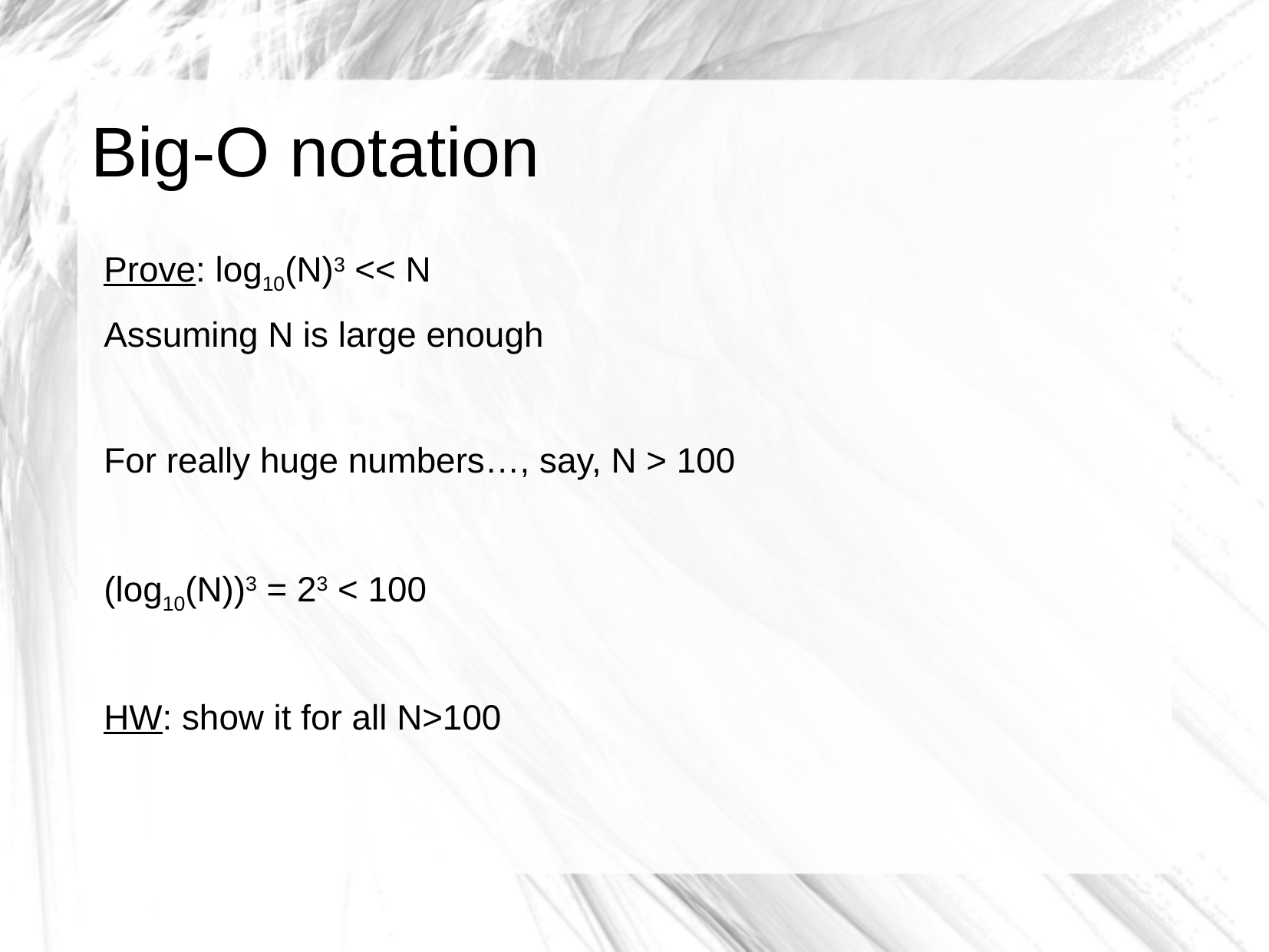

# Big-O notation
Prove: log10(N)3 << N
Assuming N is large enough

For really huge numbers…, say, N > 100

(log10(N))3 = 23 < 100

HW: show it for all N>100